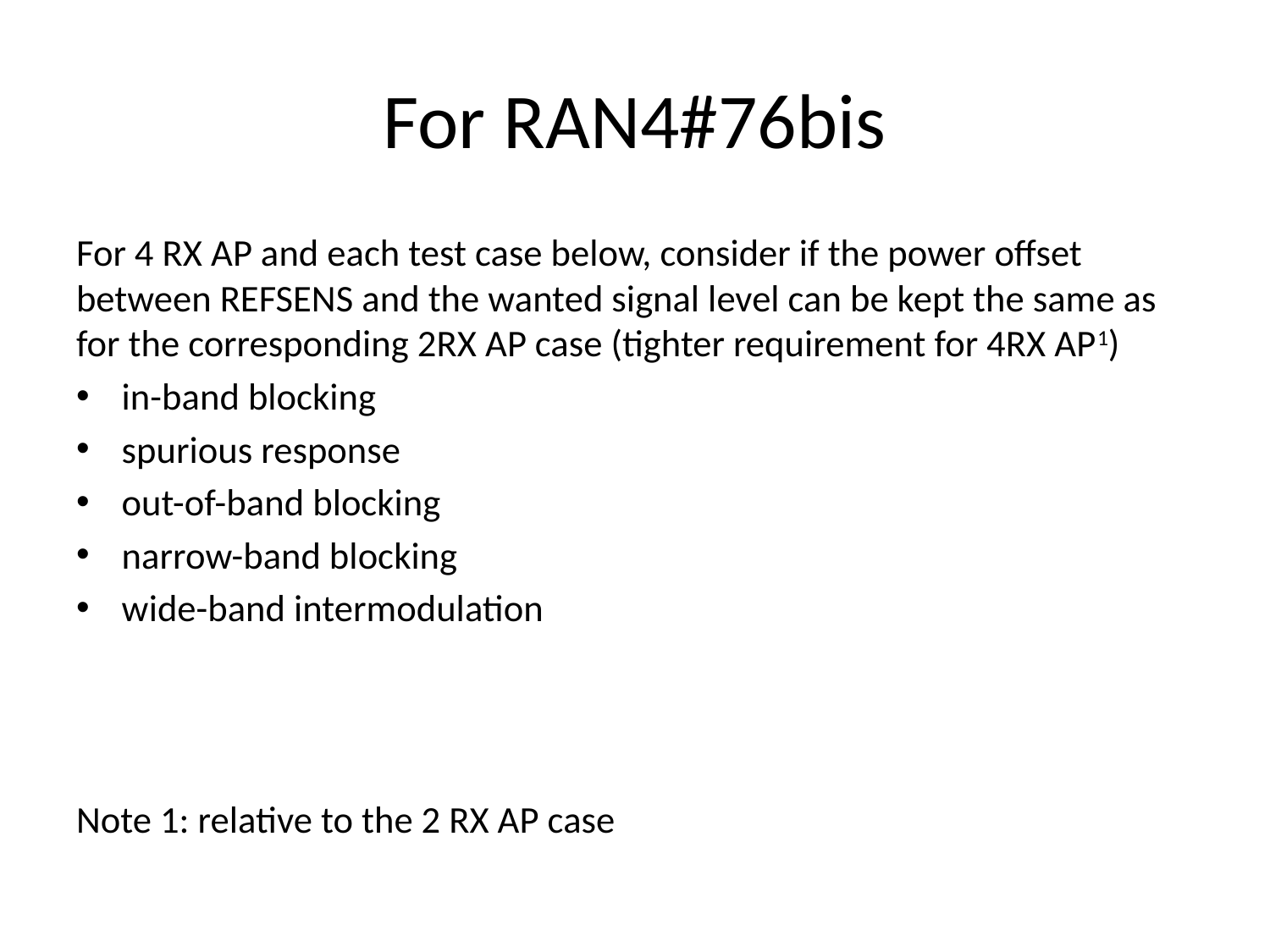

# For RAN4#76bis
For 4 RX AP and each test case below, consider if the power offset between REFSENS and the wanted signal level can be kept the same as for the corresponding 2RX AP case (tighter requirement for 4RX AP1)
in-band blocking
spurious response
out-of-band blocking
narrow-band blocking
wide-band intermodulation

Note 1: relative to the 2 RX AP case